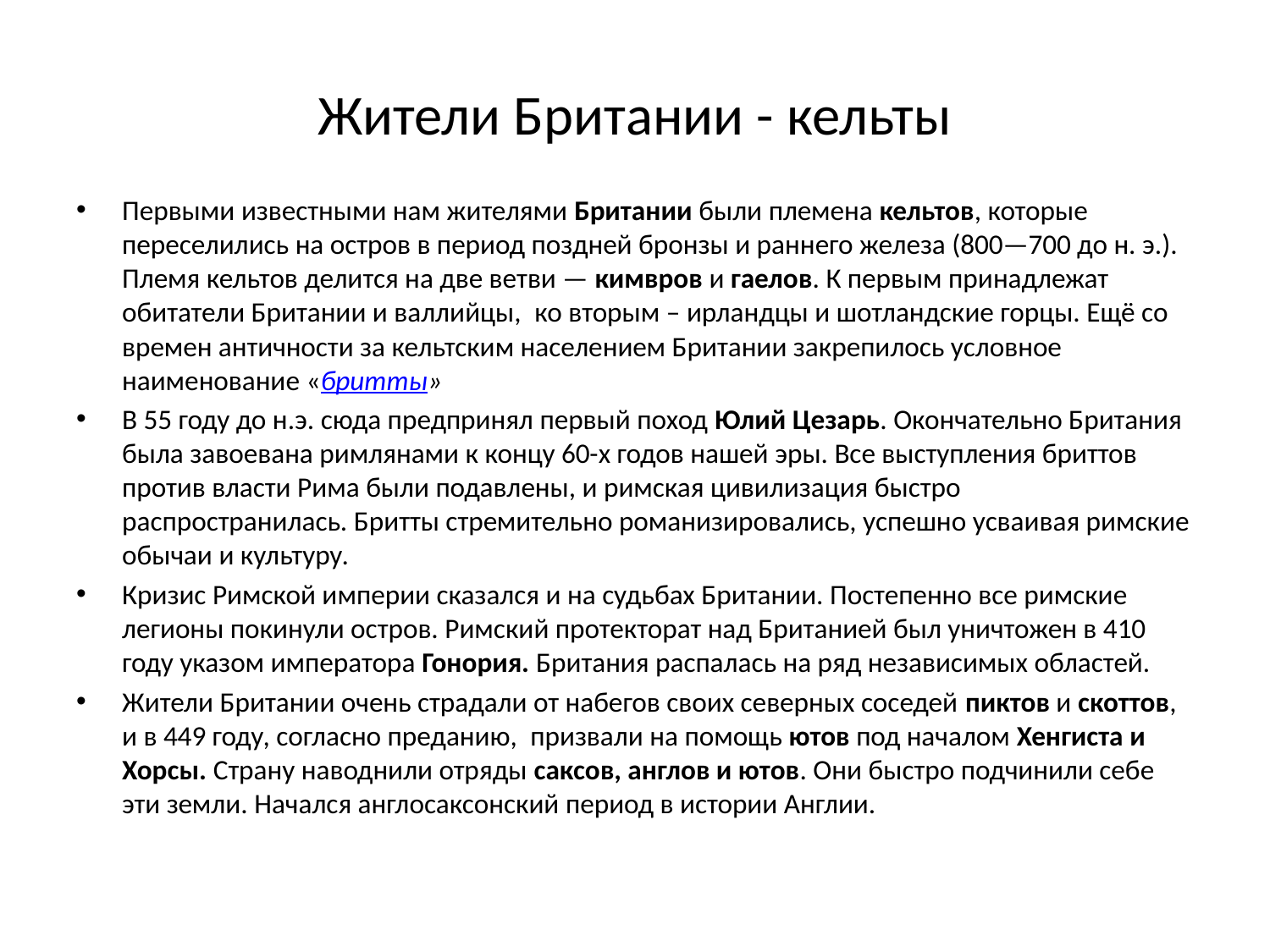

# Жители Британии - кельты
Первыми известными нам жителями Британии были племена кельтов, которые переселились на остров в период поздней бронзы и раннего железа (800—700 до н. э.). Племя кельтов делится на две ветви — кимвров и гаелов. К первым принадлежат обитатели Британии и валлийцы,  ко вторым – ирландцы и шотландские горцы. Ещё со времен античности за кельтским населением Британии закрепилось условное наименование «бритты»
В 55 году до н.э. сюда предпринял первый поход Юлий Цезарь. Окончательно Британия была завоевана римлянами к концу 60-х годов нашей эры. Все выступления бриттов против власти Рима были подавлены, и римская цивилизация быстро распространилась. Бритты стремительно романизировались, успешно усваивая римские обычаи и культуру.
Кризис Римской империи сказался и на судьбах Британии. Постепенно все римские легионы покинули остров. Римский протекторат над Британией был уничтожен в 410 году указом императора Гонория. Британия распалась на ряд независимых областей.
Жители Британии очень страдали от набегов своих северных соседей пиктов и скоттов,  и в 449 году, согласно преданию,  призвали на помощь ютов под началом Хенгиста и Хорсы. Страну наводнили отряды саксов, англов и ютов. Они быстро подчинили себе эти земли. Начался англосаксонский период в истории Англии.